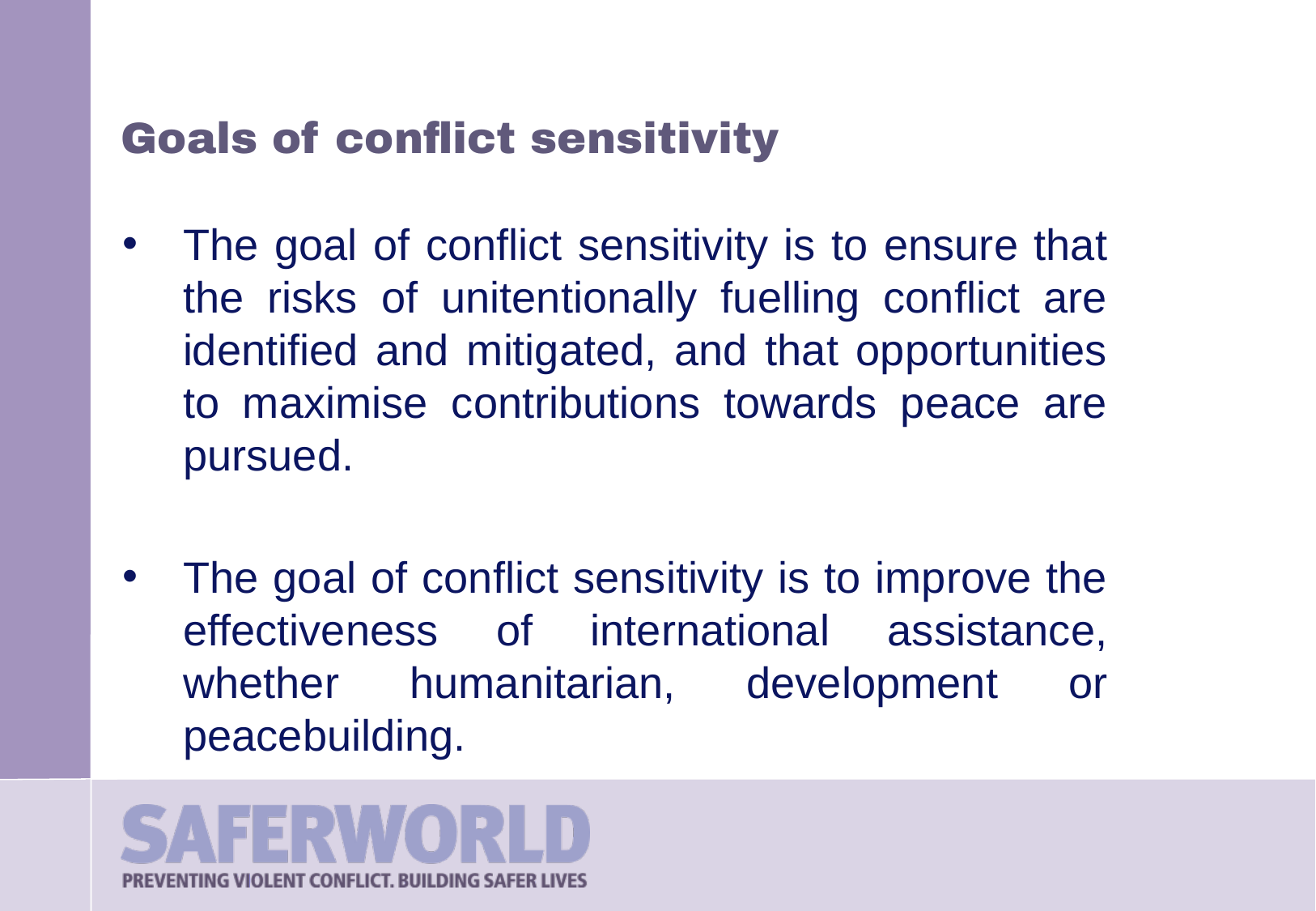

# Goals of conflict sensitivity
The goal of conflict sensitivity is to ensure that the risks of unitentionally fuelling conflict are identified and mitigated, and that opportunities to maximise contributions towards peace are pursued.

The goal of conflict sensitivity is to improve the effectiveness of international assistance, whether humanitarian, development or peacebuilding.